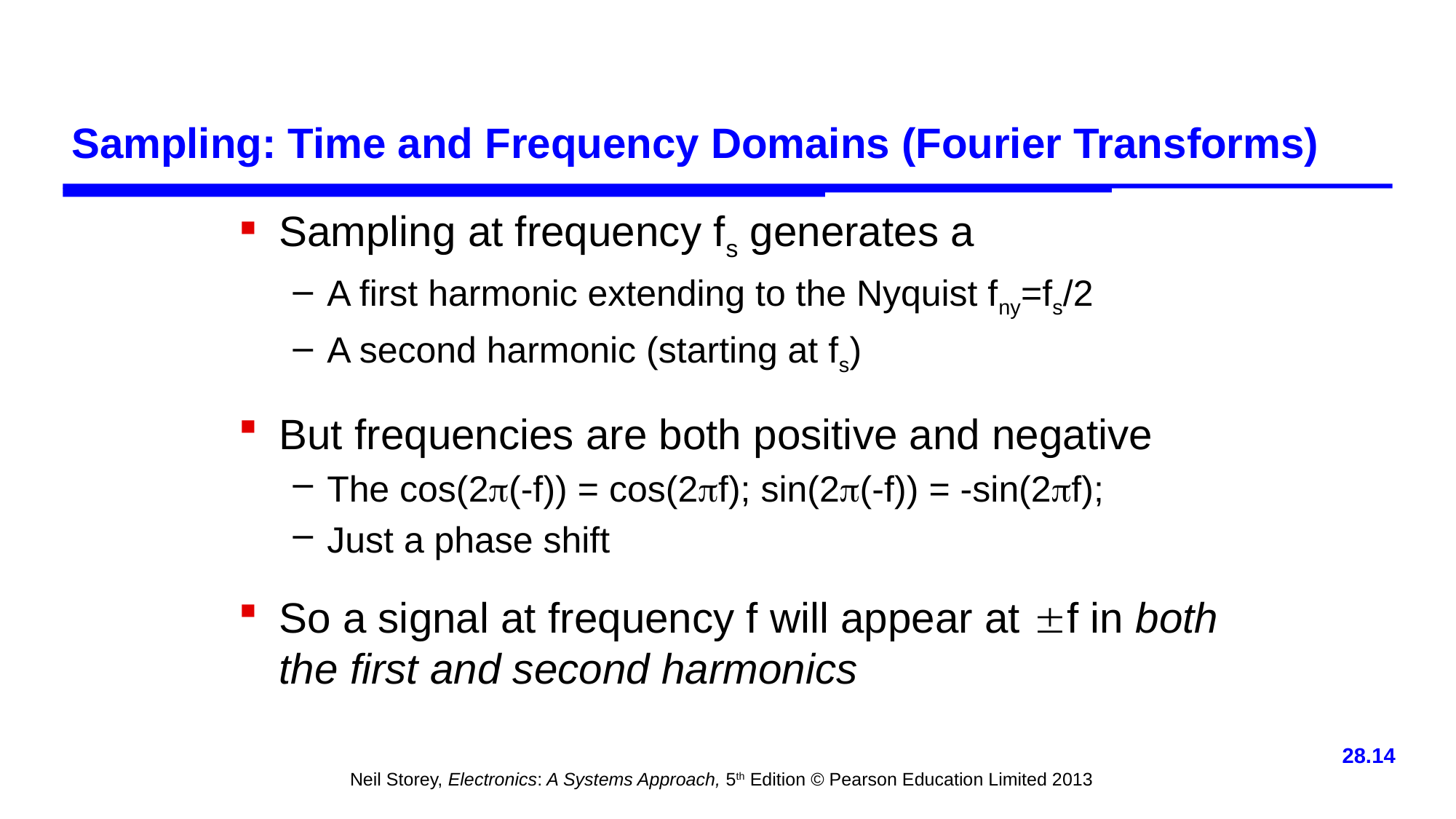

# Sampling: Time and Frequency Domains (Fourier Transforms)
Sampling at frequency fs generates a
A first harmonic extending to the Nyquist fny=fs/2
A second harmonic (starting at fs)

But frequencies are both positive and negative
The cos(2π(-f)) = cos(2πf); sin(2π(-f)) = -sin(2πf);
Just a phase shift

So a signal at frequency f will appear at ±f in both the first and second harmonics